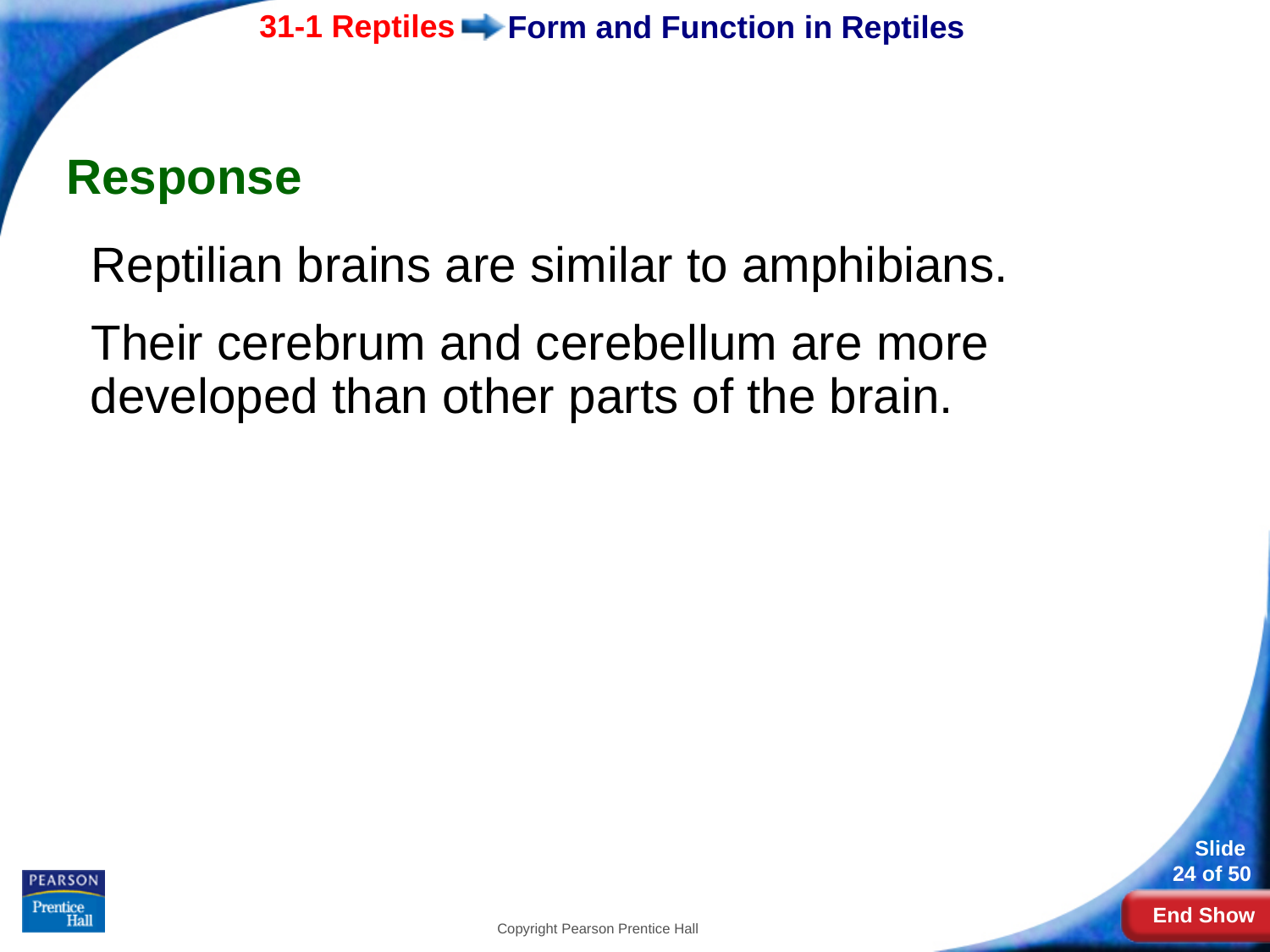

# Form and Function in Reptiles
Response
Reptilian brains are similar to amphibians.
Their cerebrum and cerebellum are more developed than other parts of the brain.
Copyright Pearson Prentice Hall